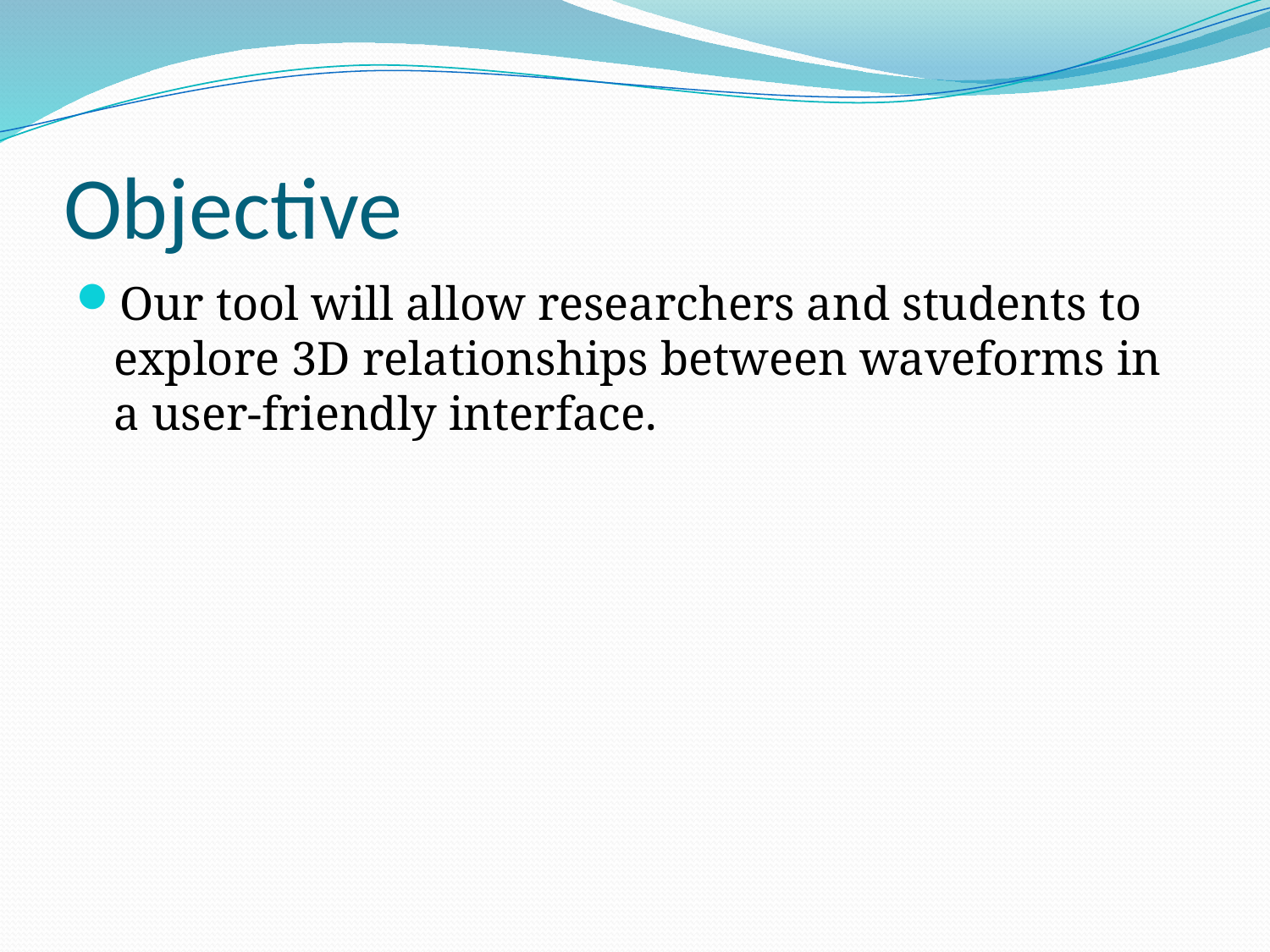

# Objective
Our tool will allow researchers and students to  explore 3D relationships between waveforms in a user-friendly interface.